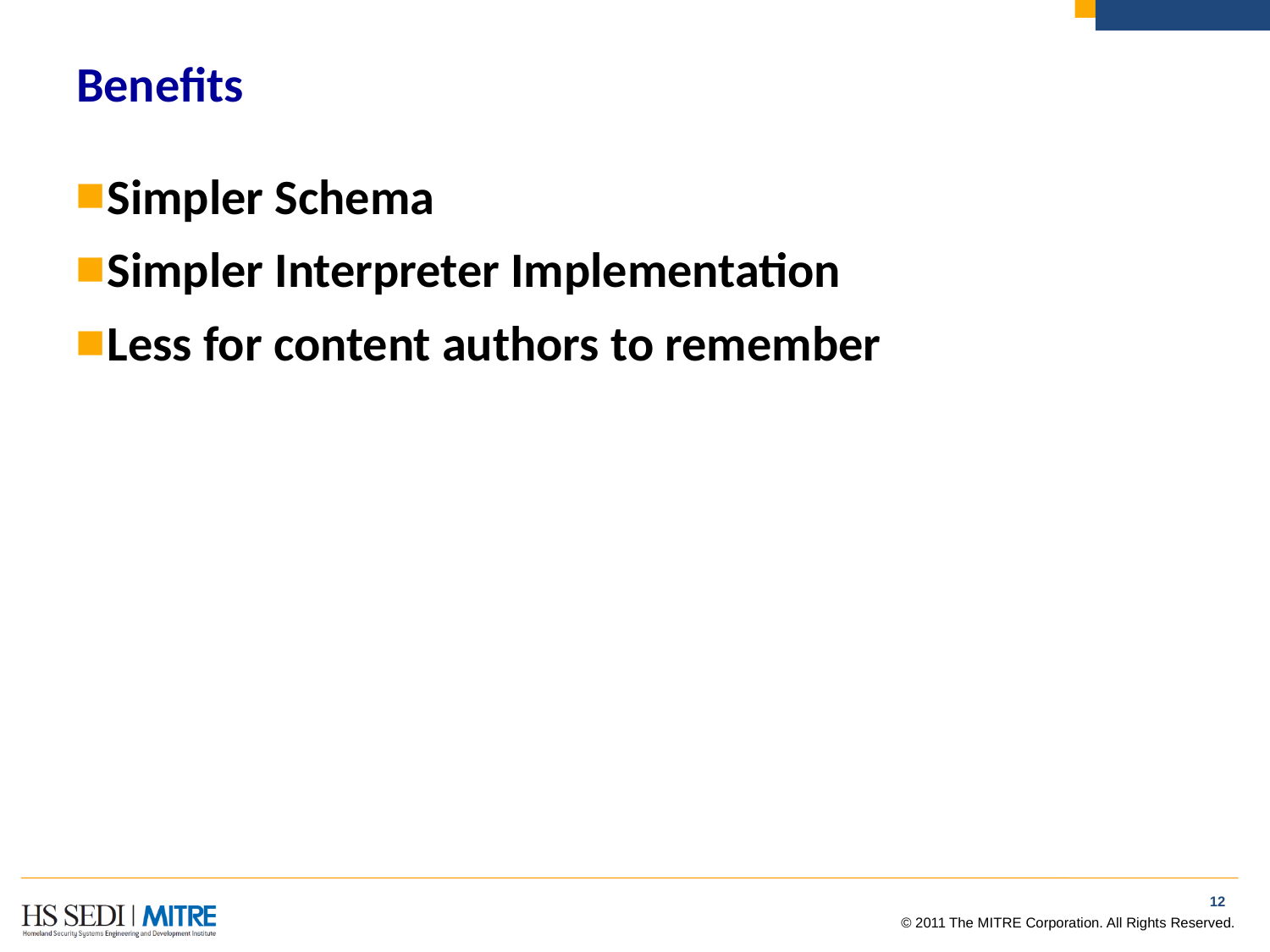

# Benefits
Simpler Schema
Simpler Interpreter Implementation
Less for content authors to remember
12